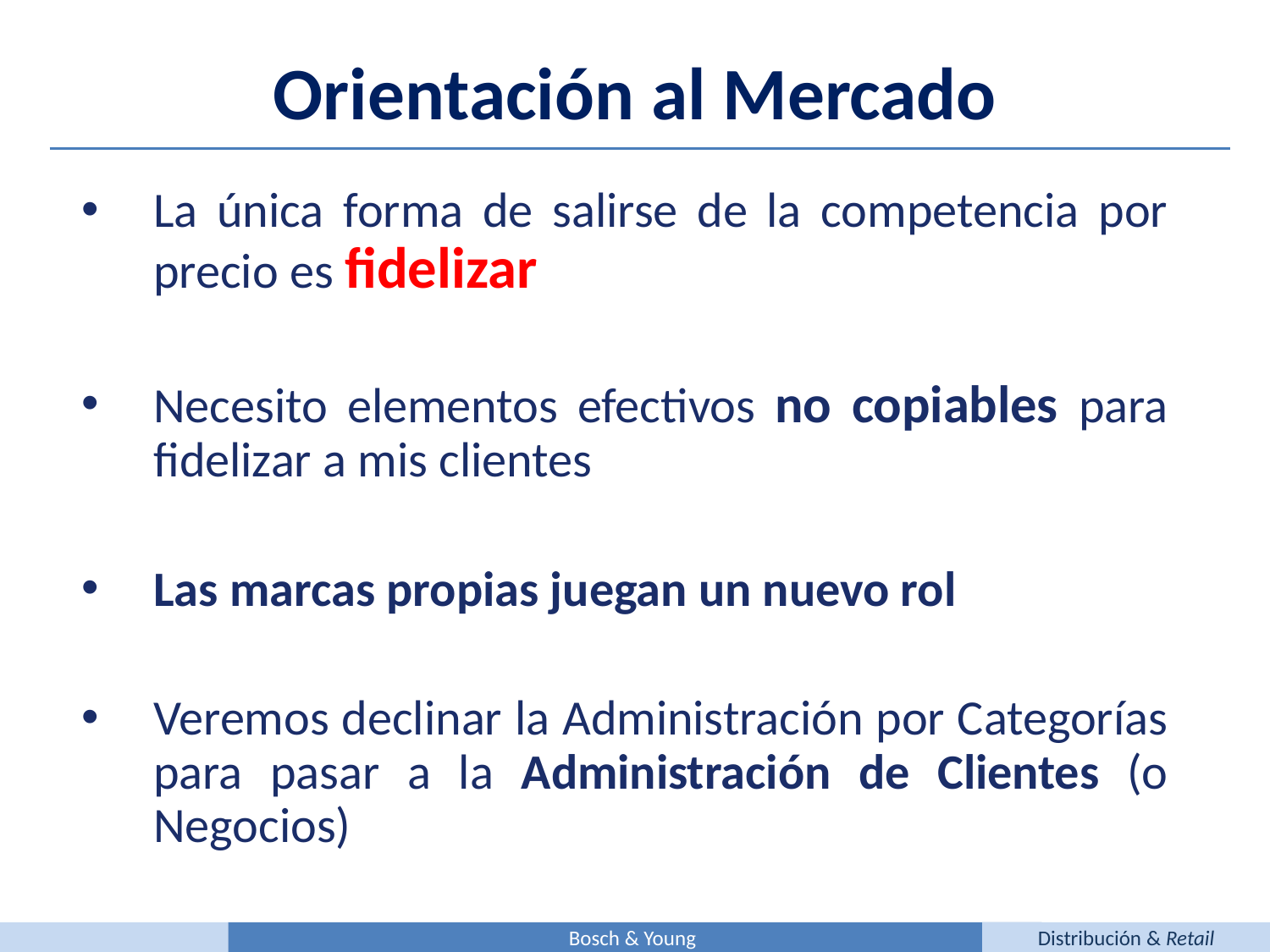

Orientación al Mercado
La única forma de salirse de la competencia por precio es fidelizar

Necesito elementos efectivos no copiables para fidelizar a mis clientes

Las marcas propias juegan un nuevo rol

Veremos declinar la Administración por Categorías para pasar a la Administración de Clientes (o Negocios)

Bosch & Young
Distribución & Retail